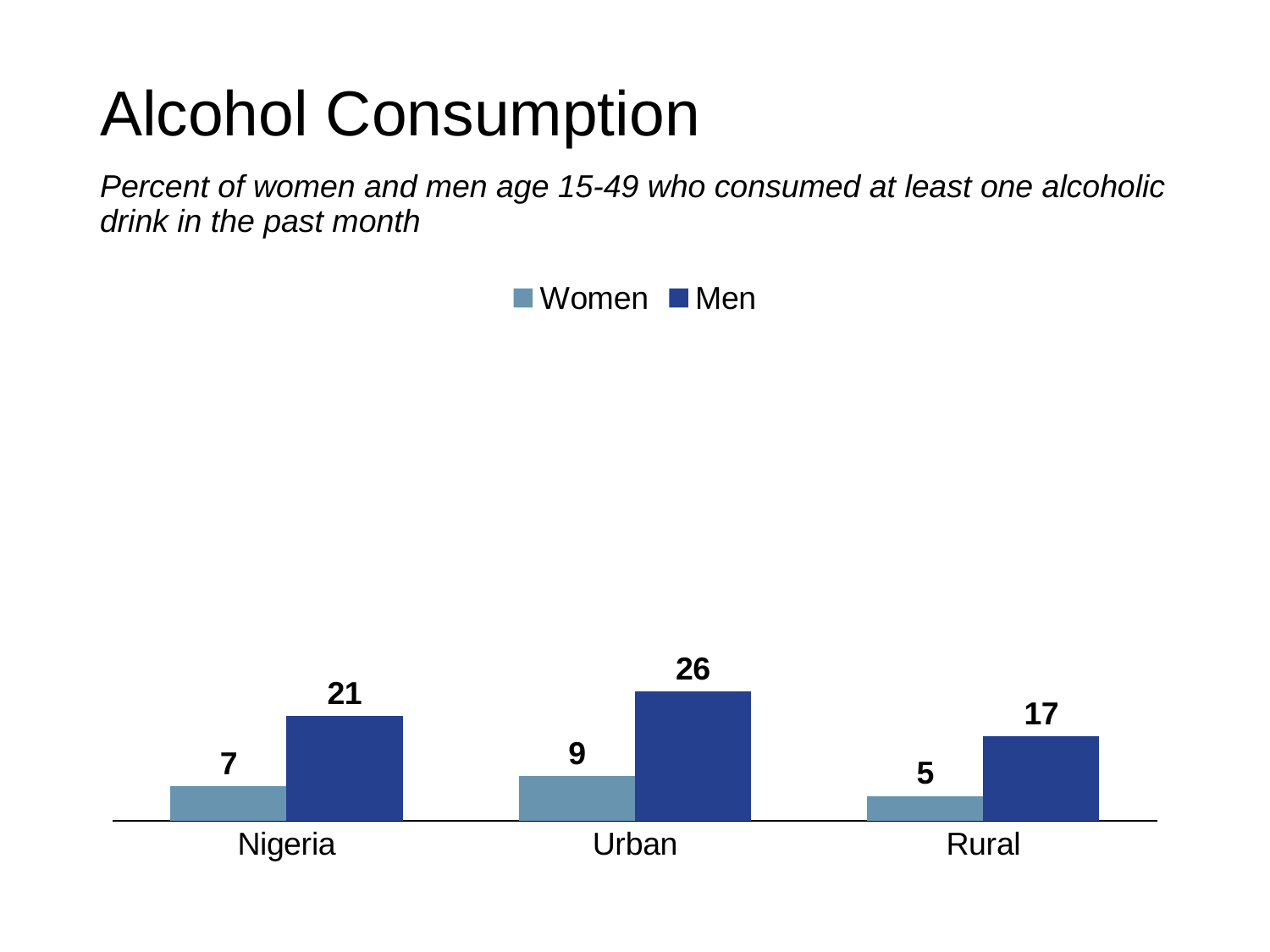

# Alcohol Consumption
Percent of women and men age 15-49 who consumed at least one alcoholic drink in the past month

### Chart

| Category | Women | Men |
|---|---|---|
| Nigeria | 7.0 | 21.0 |
| Urban | 9.0 | 26.0 |
| Rural | 5.0 | 17.0 |